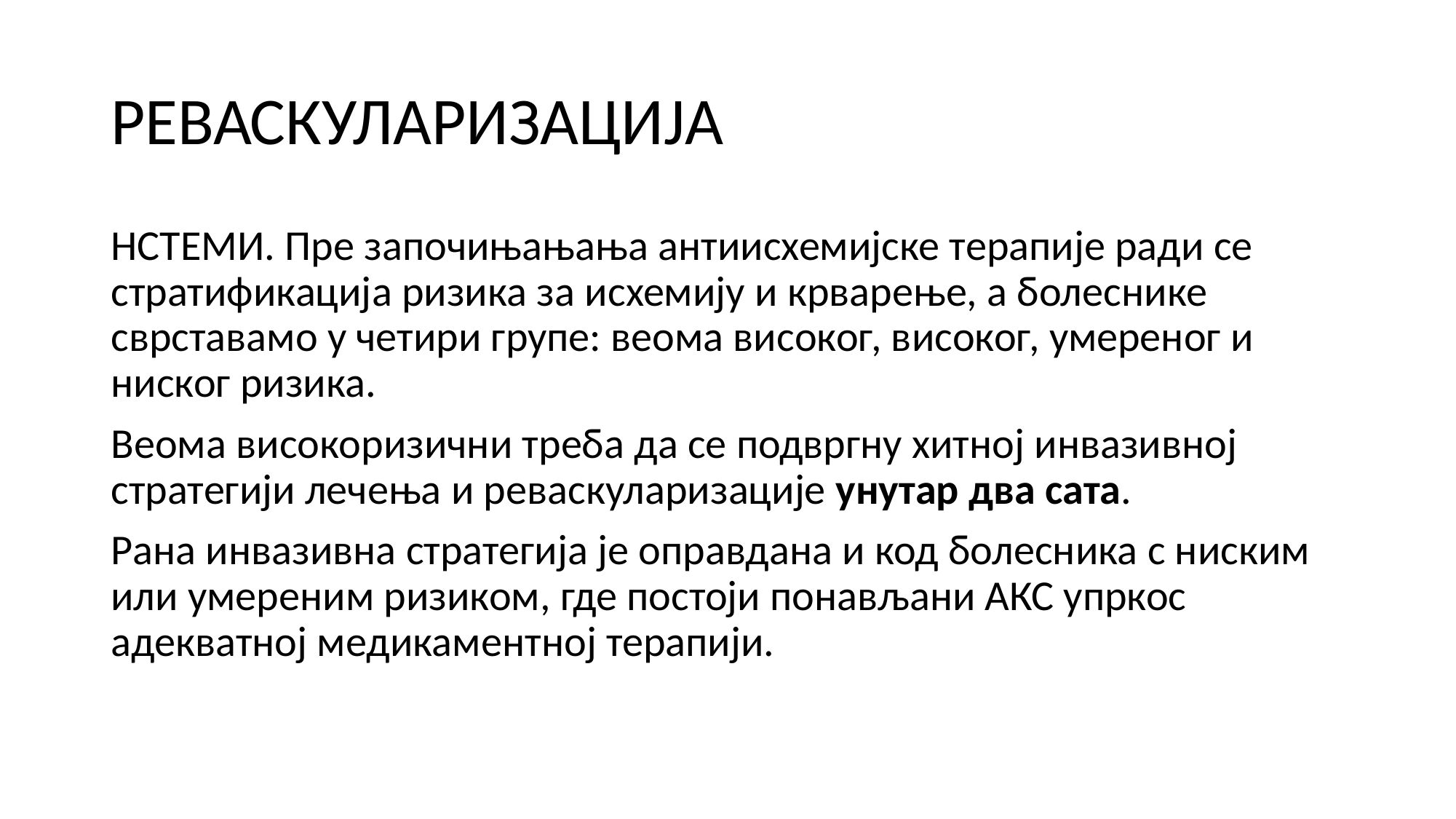

# РЕВАСКУЛАРИЗАЦИЈА
НСТЕМИ. Пре започињањања антиисхемијске терапије ради се стратификација ризика за исхемију и крварење, а болеснике сврставамо у четири групе: веома високог, високог, умереног и ниског ризика.
Веома високоризични треба да се подвргну хитној инвазивној стратегији лечења и реваскуларизације унутар два сата.
Рана инвазивна стратегија је оправдана и код болесника с ниским или умереним ризиком, где постоји понављани АКС упркос адекватној медикаментној терапији.